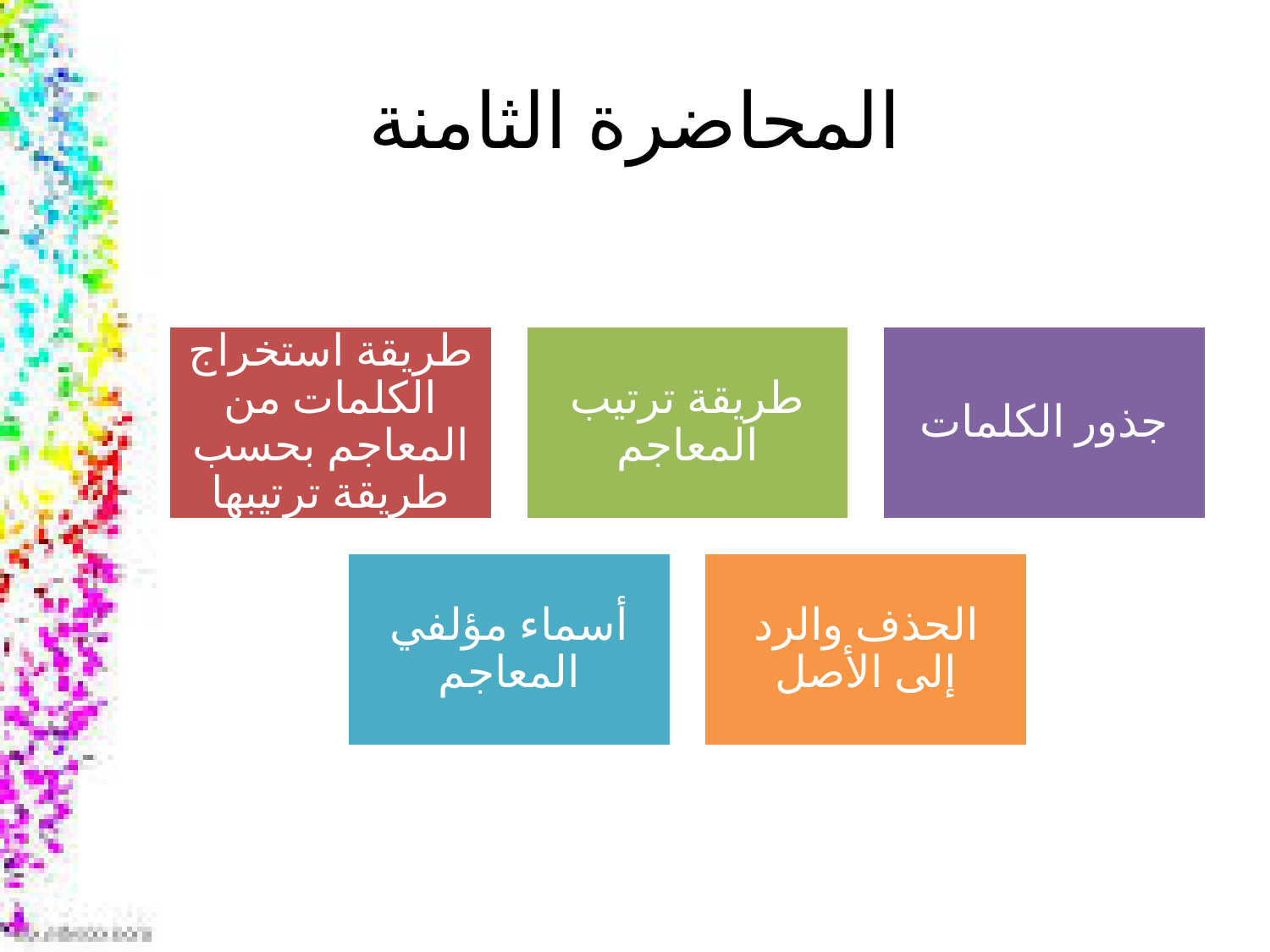

# المحاضرة الثامنة
طريقة استخراج الكلمات من المعاجم بحسب طريقة ترتيبها
طريقة ترتيب المعاجم
جذور الكلمات
أسماء مؤلفي المعاجم
الحذف والرد إلى الأصل